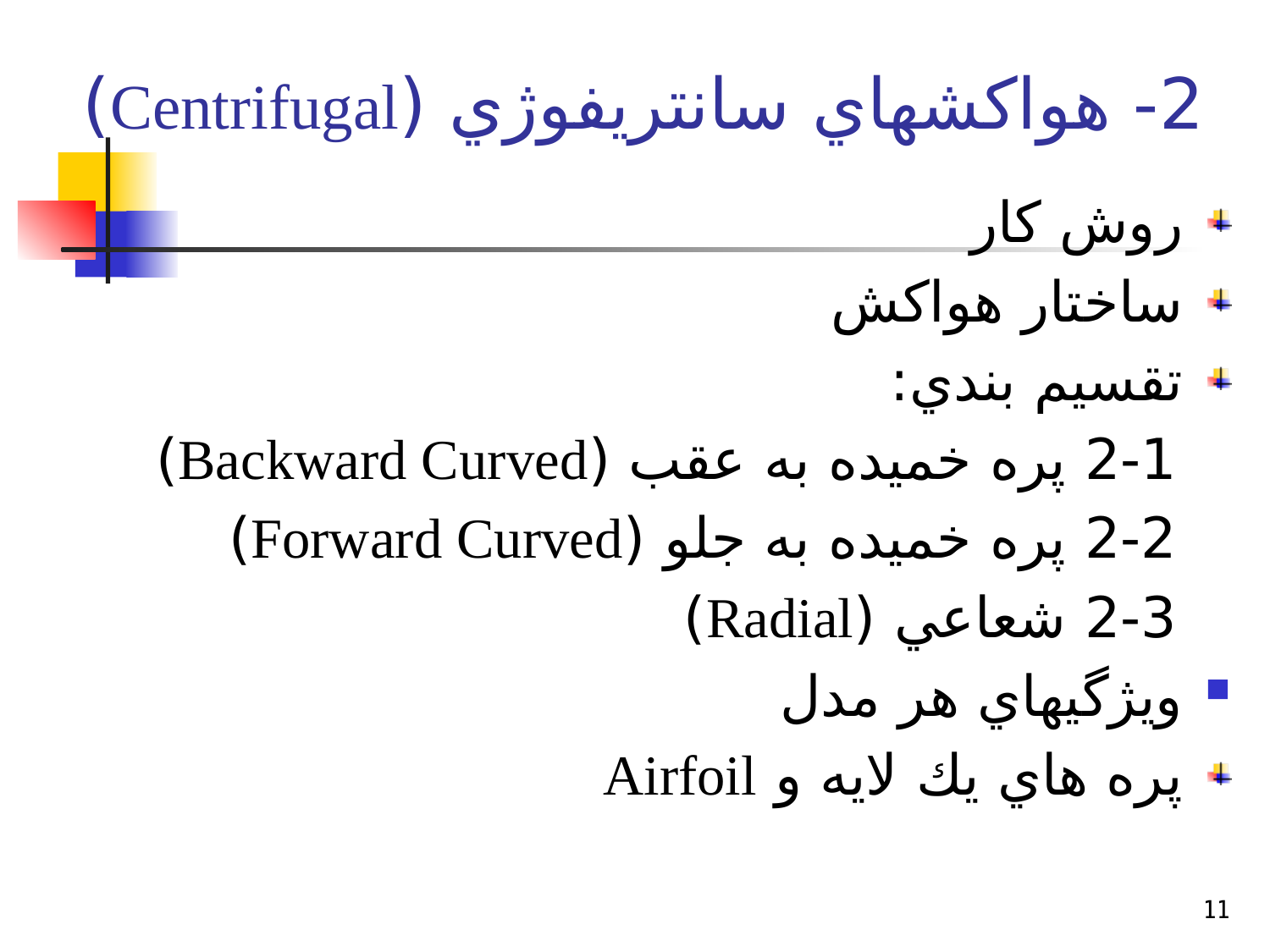

# 2- هواكشهاي سانتريفوژي (Centrifugal)
روش كار
ساختار هواكش
تقسيم بندي:
   2-1 پره خميده به عقب (Backward Curved)
   2-2 پره خميده به جلو (Forward Curved)
   2-3 شعاعي (Radial)
ويژگيهاي هر مدل
پره هاي يك لايه و Airfoil

11